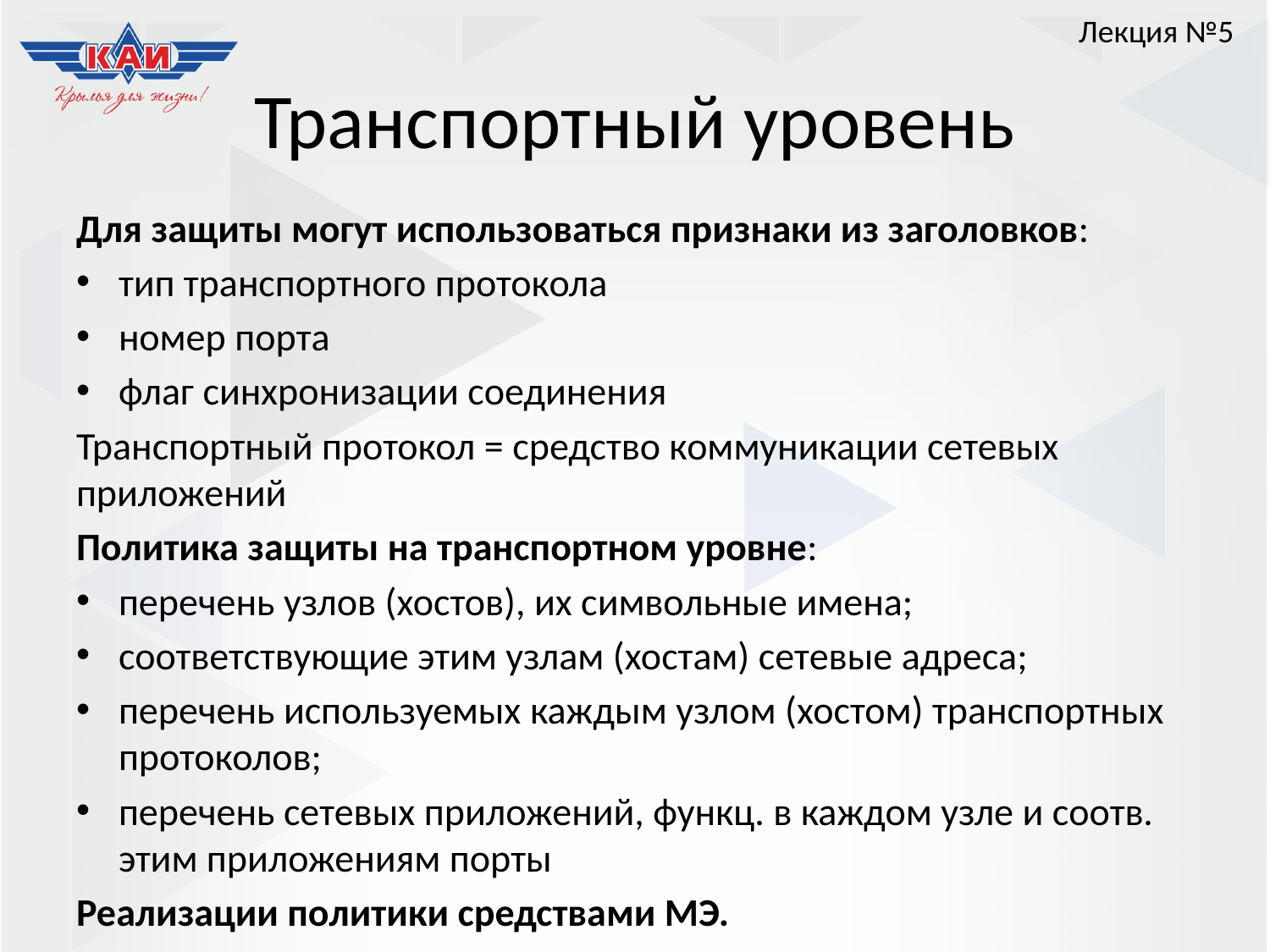

Лекция №5
# Транспортный уровень
Для защиты могут использоваться признаки из заголовков:
тип транспортного протокола
номер порта
флаг синхронизации соединения
Транспортный протокол = средство коммуникации сетевых приложений
Политика защиты на транспортном уровне:
перечень узлов (хостов), их символьные имена;
соответствующие этим узлам (хостам) сетевые адреса;
перечень используемых каждым узлом (хостом) транспортных протоколов;
перечень сетевых приложений, функц. в каждом узле и соотв. этим приложениям порты
Реализации политики средствами МЭ.